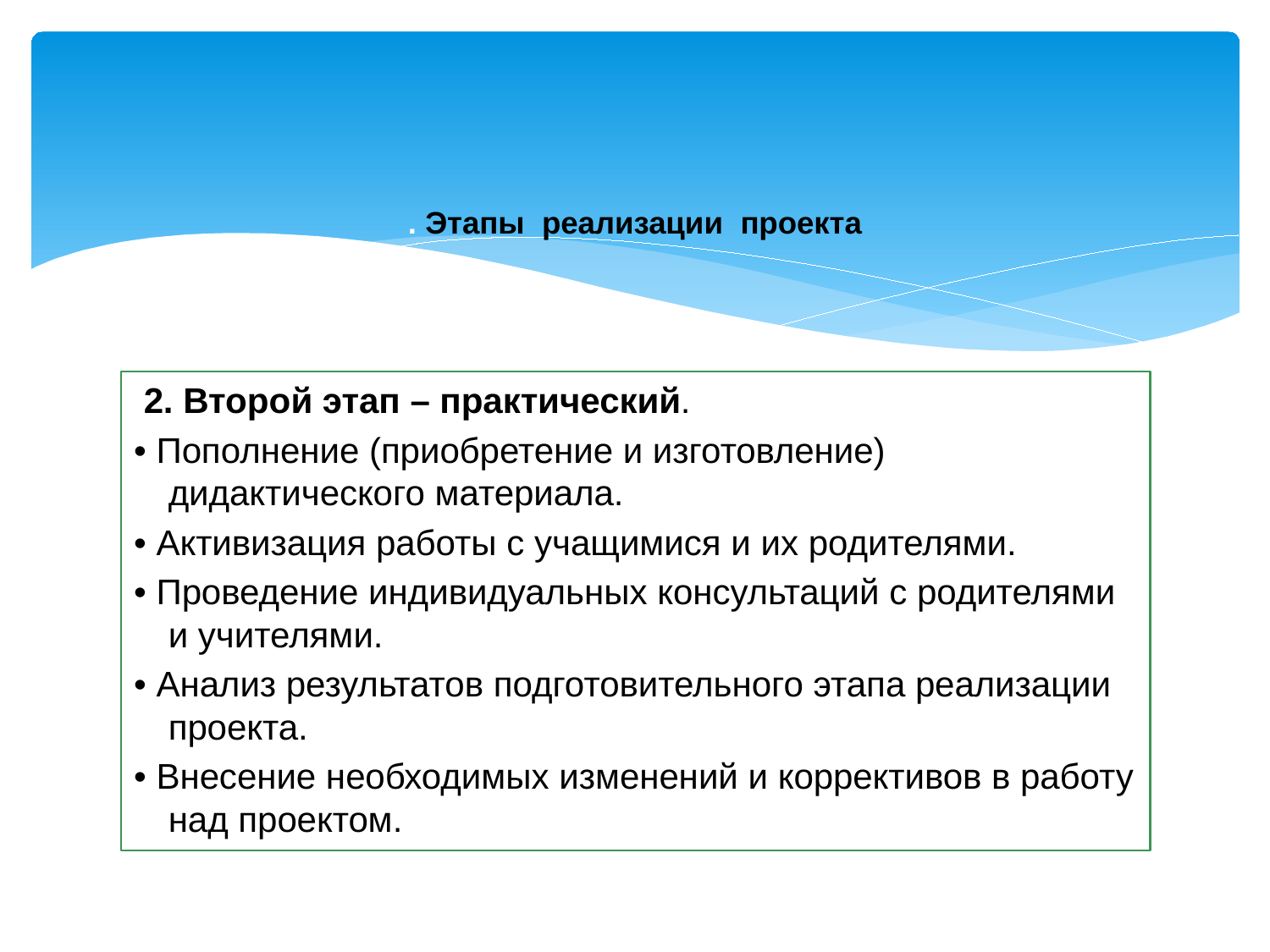

# . Этапы  реализации  проекта
 2. Второй этап – практический.
• Пополнение (приобретение и изготовление) дидактического материала.
• Активизация работы с учащимися и их родителями.
• Проведение индивидуальных консультаций с родителями и учителями.
• Анализ результатов подготовительного этапа реализации проекта.
• Внесение необходимых изменений и коррективов в работу над проектом.